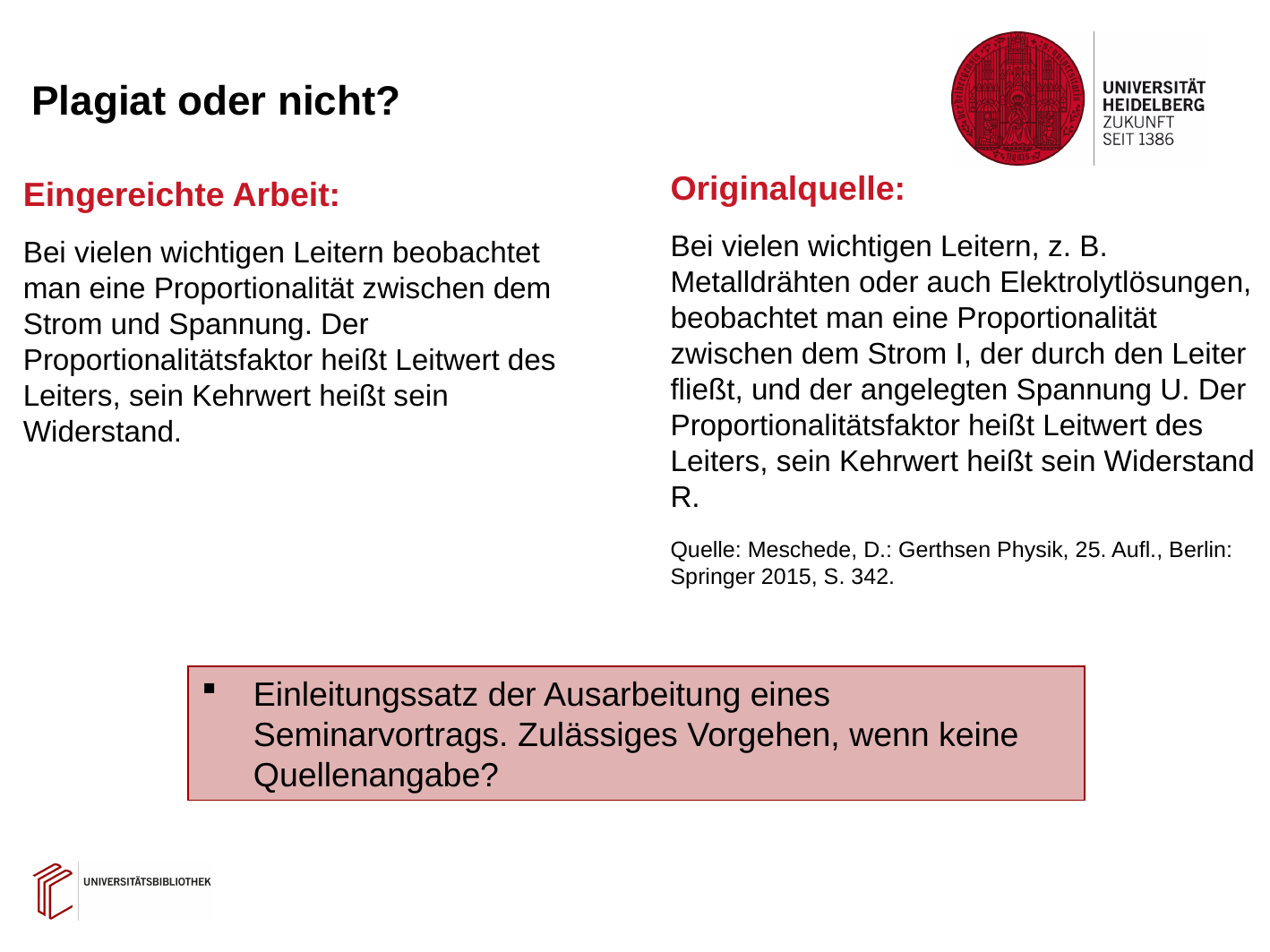

# Plagiat oder nicht?
Originalquelle:
Bei vielen wichtigen Leitern, z. B. Metalldrähten oder auch Elektrolytlösungen, beobachtet man eine Proportionalität zwischen dem Strom I, der durch den Leiter fließt, und der angelegten Spannung U. Der Proportionalitätsfaktor heißt Leitwert des Leiters, sein Kehrwert heißt sein Widerstand R.
Quelle: Meschede, D.: Gerthsen Physik, 25. Aufl., Berlin: Springer 2015, S. 342.
Eingereichte Arbeit:
Bei vielen wichtigen Leitern beobachtet man eine Proportionalität zwischen dem Strom und Spannung. Der Proportionalitätsfaktor heißt Leitwert des Leiters, sein Kehrwert heißt sein Widerstand.
Einleitungssatz der Ausarbeitung eines Seminarvortrags. Zulässiges Vorgehen, wenn keine Quellenangabe?
13